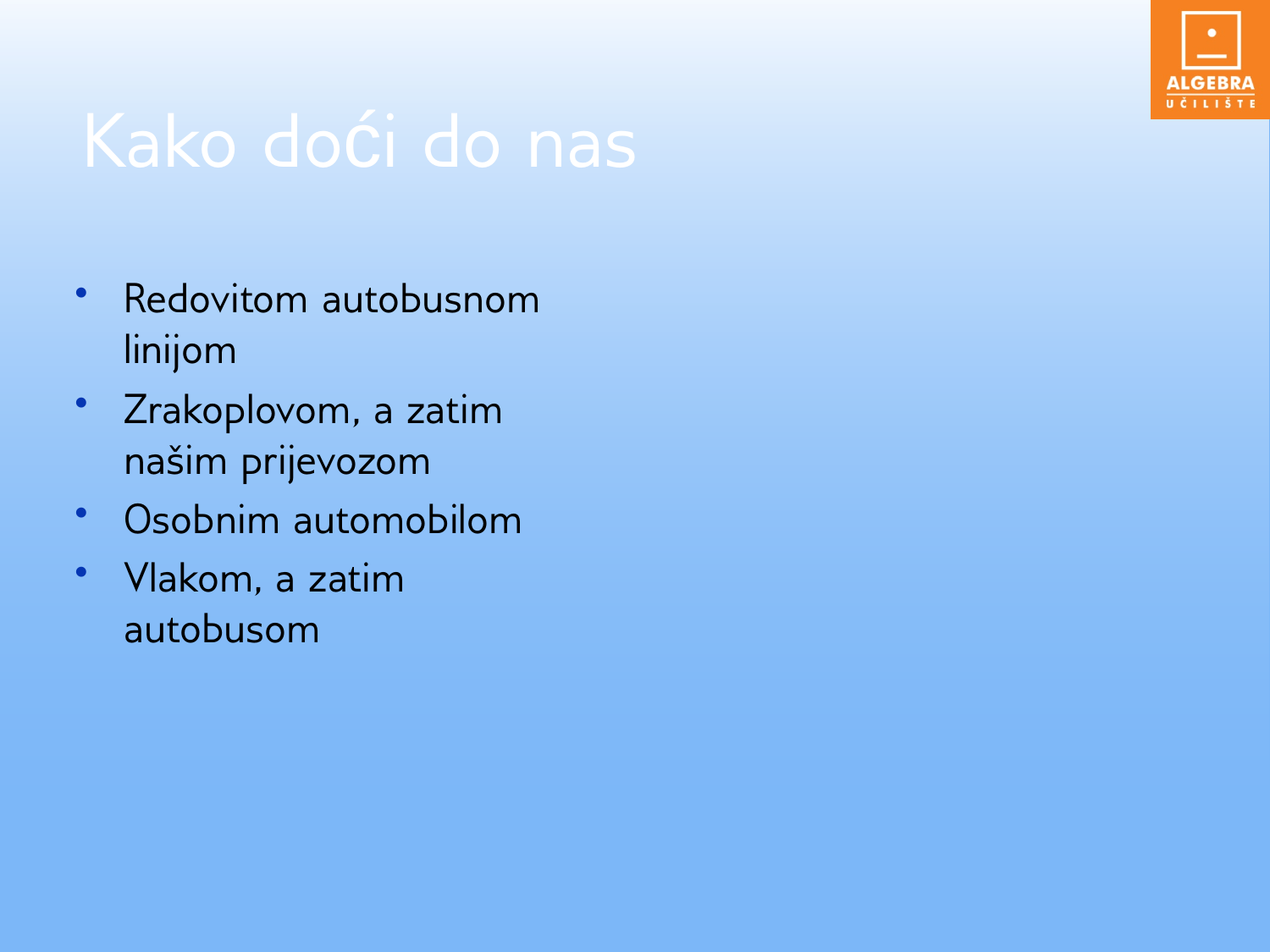

# Kako doći do nas
Redovitom autobusnom linijom
Zrakoplovom, a zatim našim prijevozom
Osobnim automobilom
Vlakom, a zatim autobusom